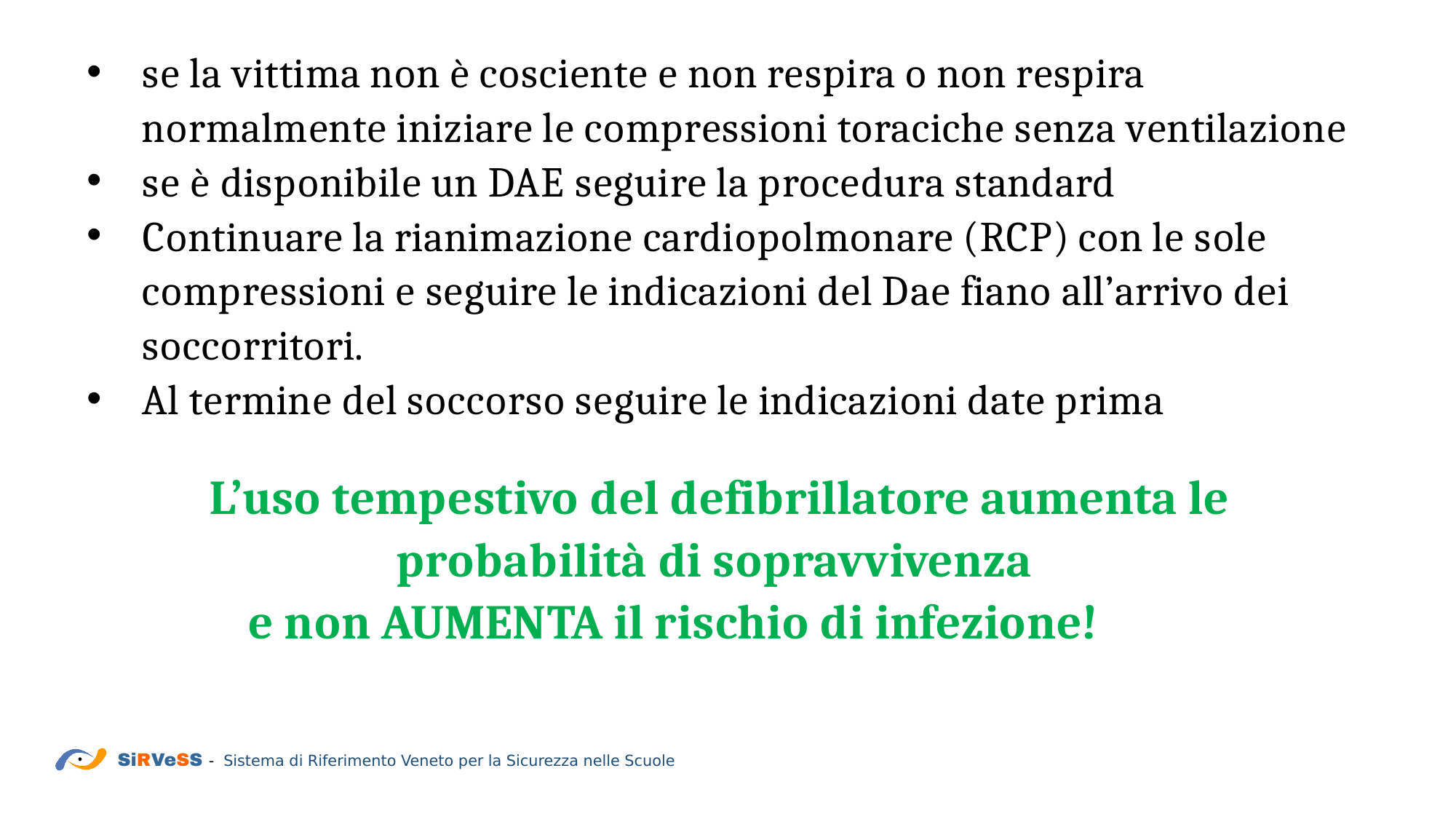

se la vittima non è cosciente e non respira o non respira normalmente iniziare le compressioni toraciche senza ventilazione
se è disponibile un DAE seguire la procedura standard
Continuare la rianimazione cardiopolmonare (RCP) con le sole compressioni e seguire le indicazioni del Dae fiano all’arrivo dei soccorritori.
Al termine del soccorso seguire le indicazioni date prima

L’uso tempestivo del defibrillatore aumenta le probabilità di sopravvivenza
e non AUMENTA il rischio di infezione!